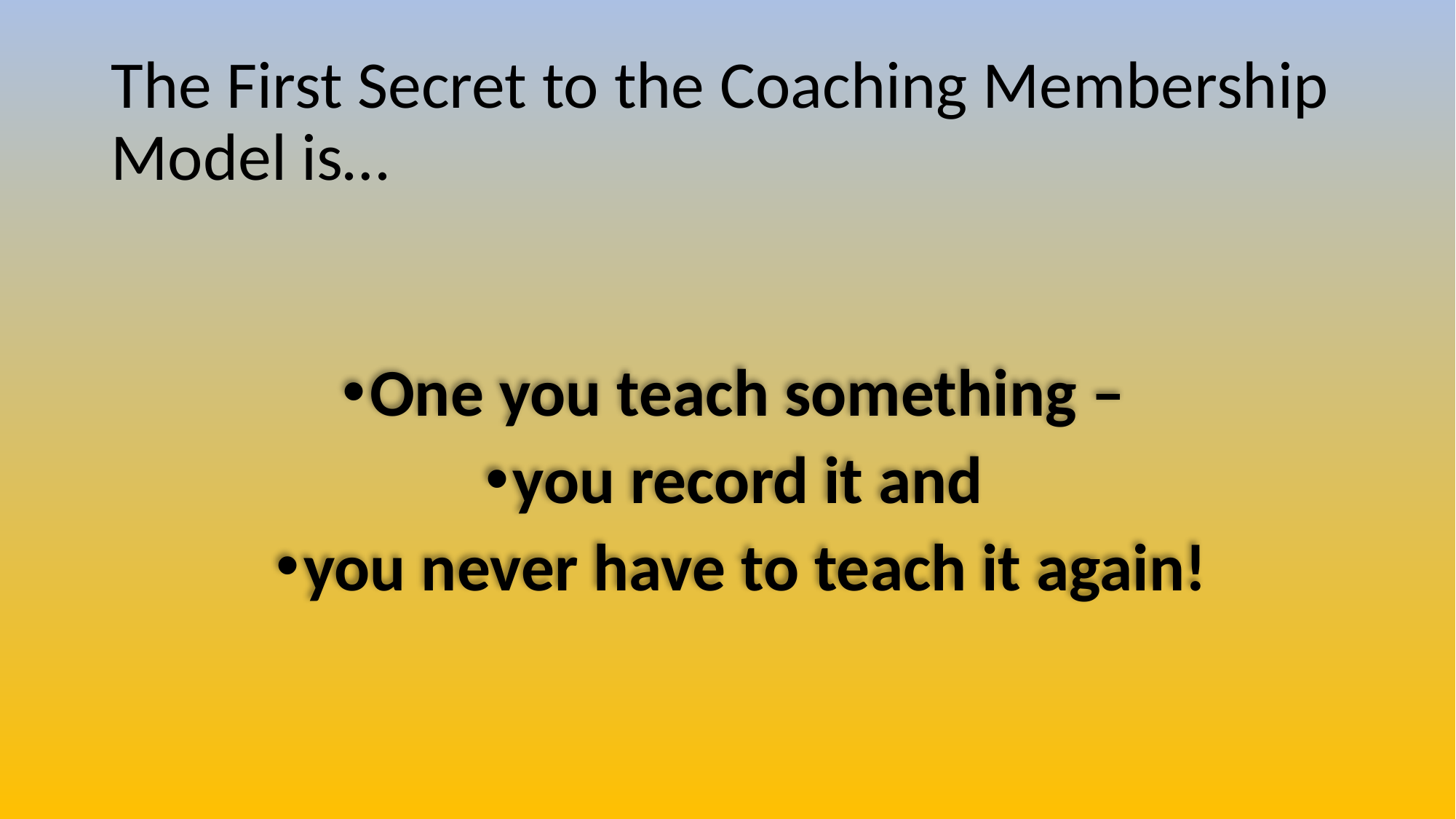

# The First Secret to the Coaching Membership Model is…
One you teach something –
you record it and
you never have to teach it again!